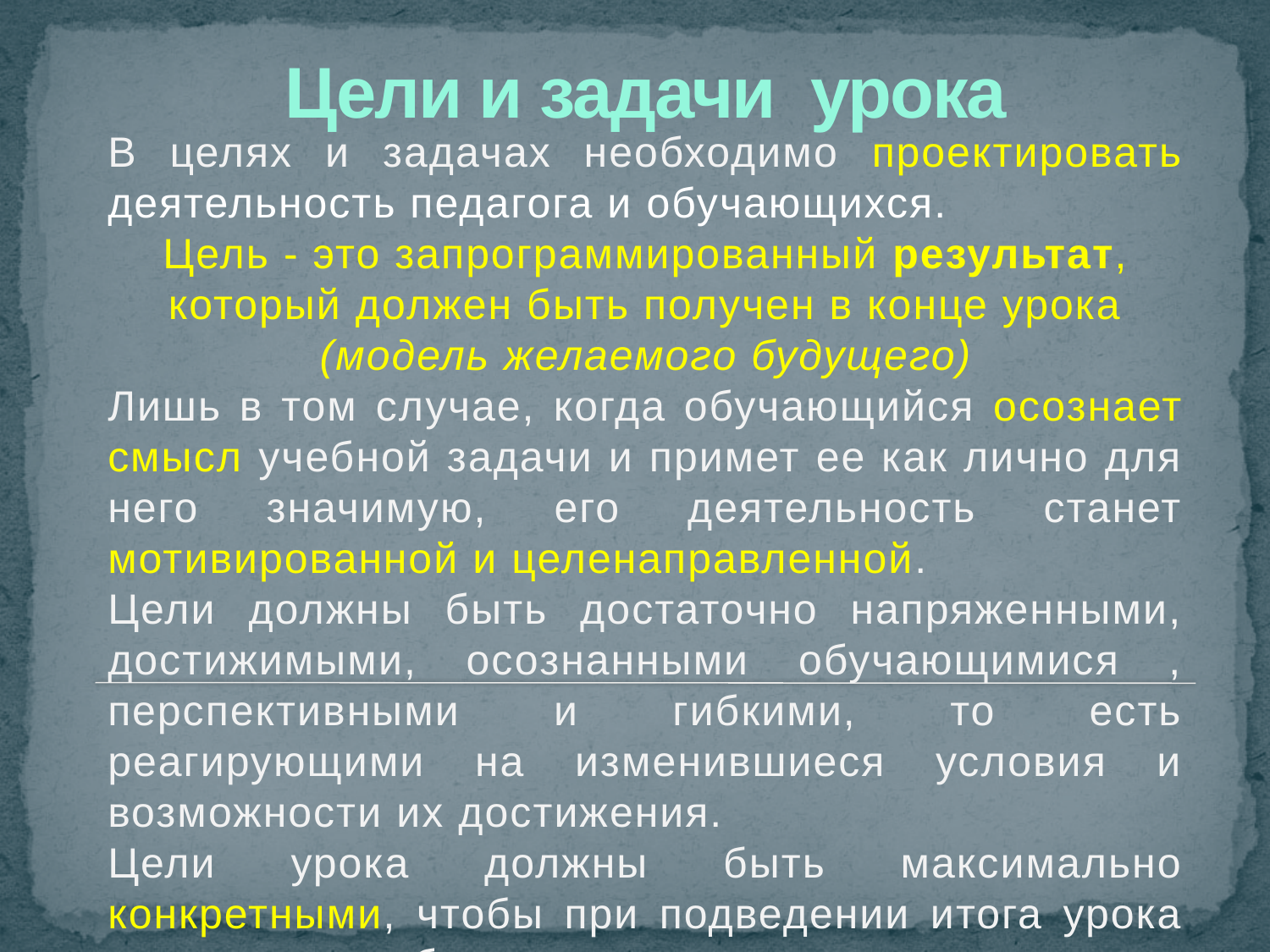

# Цели и задачи  урока
В целях и задачах необходимо проектировать деятельность педагога и обучающихся.
Цель - это запрограммированный результат, который должен быть получен в конце урока (модель желаемого будущего)
Лишь в том случае, когда обучающийся осознает смысл учебной задачи и примет ее как лично для него значимую, его деятельность станет мотивированной и целенаправленной.
Цели должны быть достаточно напряженными, достижимыми, осознанными обучающимися , перспективными и гибкими, то есть реагирующими на изменившиеся условия и возможности их достижения.
Цели урока должны быть максимально конкретными, чтобы при подведении итога урока мы могли обоснованно ответить на вопрос "Достиг ли урок поставленной цели?".